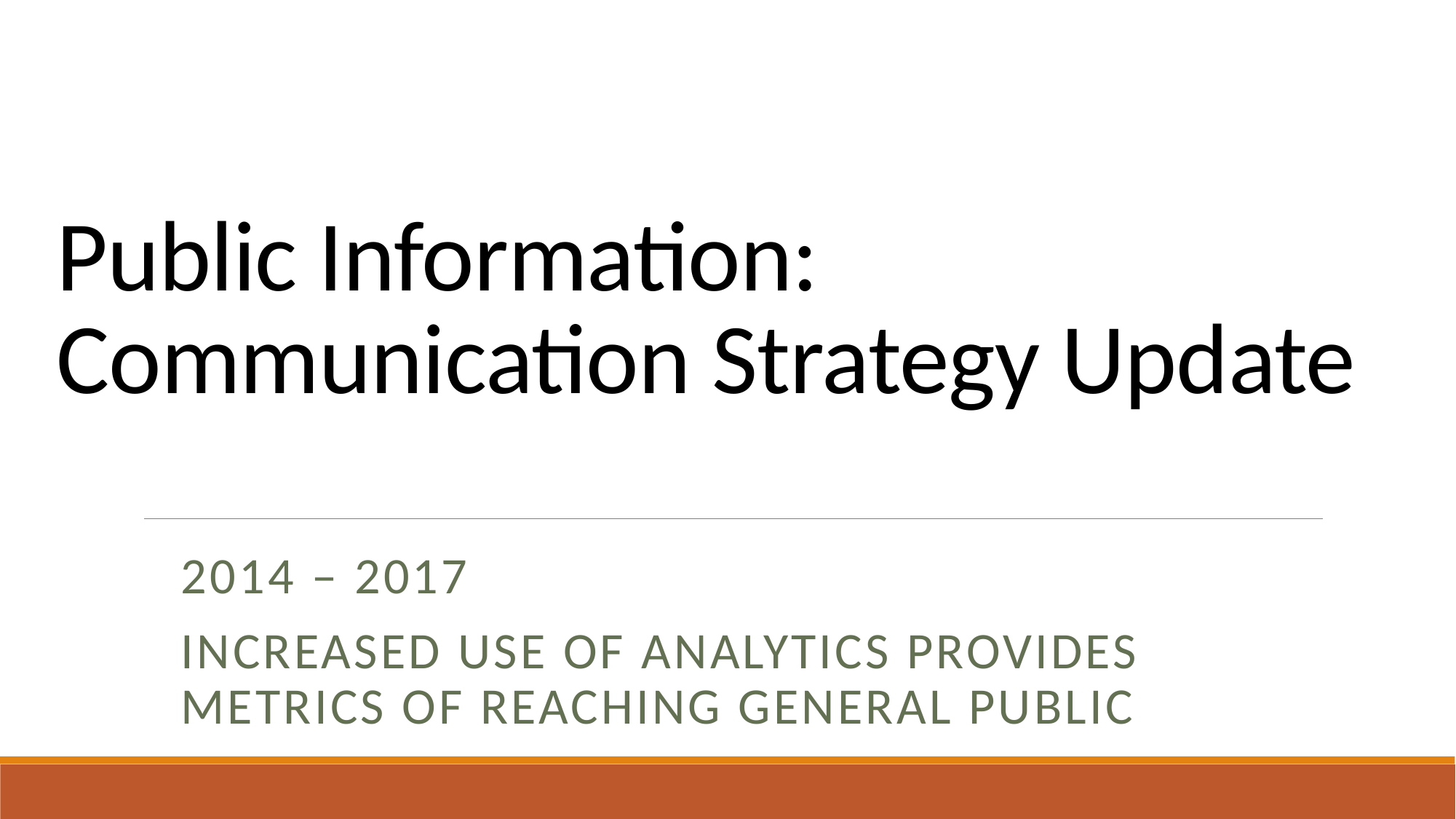

# Public Information: Communication Strategy Update
2014 – 2017
Increased use of analytics provides metrics of reaching general public